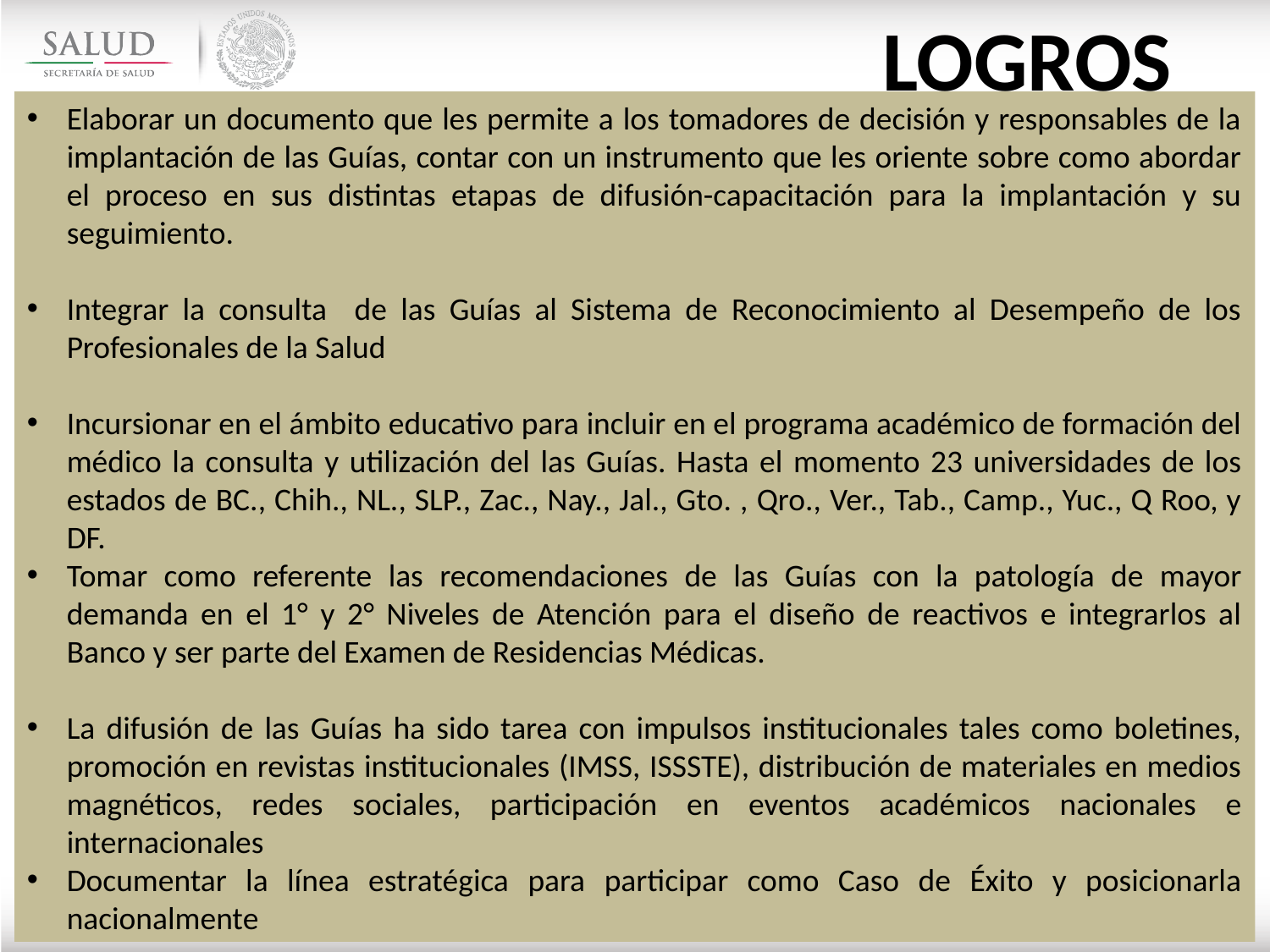

LOGROS
Elaborar un documento que les permite a los tomadores de decisión y responsables de la implantación de las Guías, contar con un instrumento que les oriente sobre como abordar el proceso en sus distintas etapas de difusión-capacitación para la implantación y su seguimiento.

Integrar la consulta  de las Guías al Sistema de Reconocimiento al Desempeño de los Profesionales de la Salud

Incursionar en el ámbito educativo para incluir en el programa académico de formación del médico la consulta y utilización del las Guías. Hasta el momento 23 universidades de los estados de BC., Chih., NL., SLP., Zac., Nay., Jal., Gto. , Qro., Ver., Tab., Camp., Yuc., Q Roo, y DF.
Tomar como referente las recomendaciones de las Guías con la patología de mayor demanda en el 1° y 2° Niveles de Atención para el diseño de reactivos e integrarlos al Banco y ser parte del Examen de Residencias Médicas.

La difusión de las Guías ha sido tarea con impulsos institucionales tales como boletines, promoción en revistas institucionales (IMSS, ISSSTE), distribución de materiales en medios magnéticos, redes sociales, participación en eventos académicos nacionales e internacionales
Documentar la línea estratégica para participar como Caso de Éxito y posicionarla nacionalmente